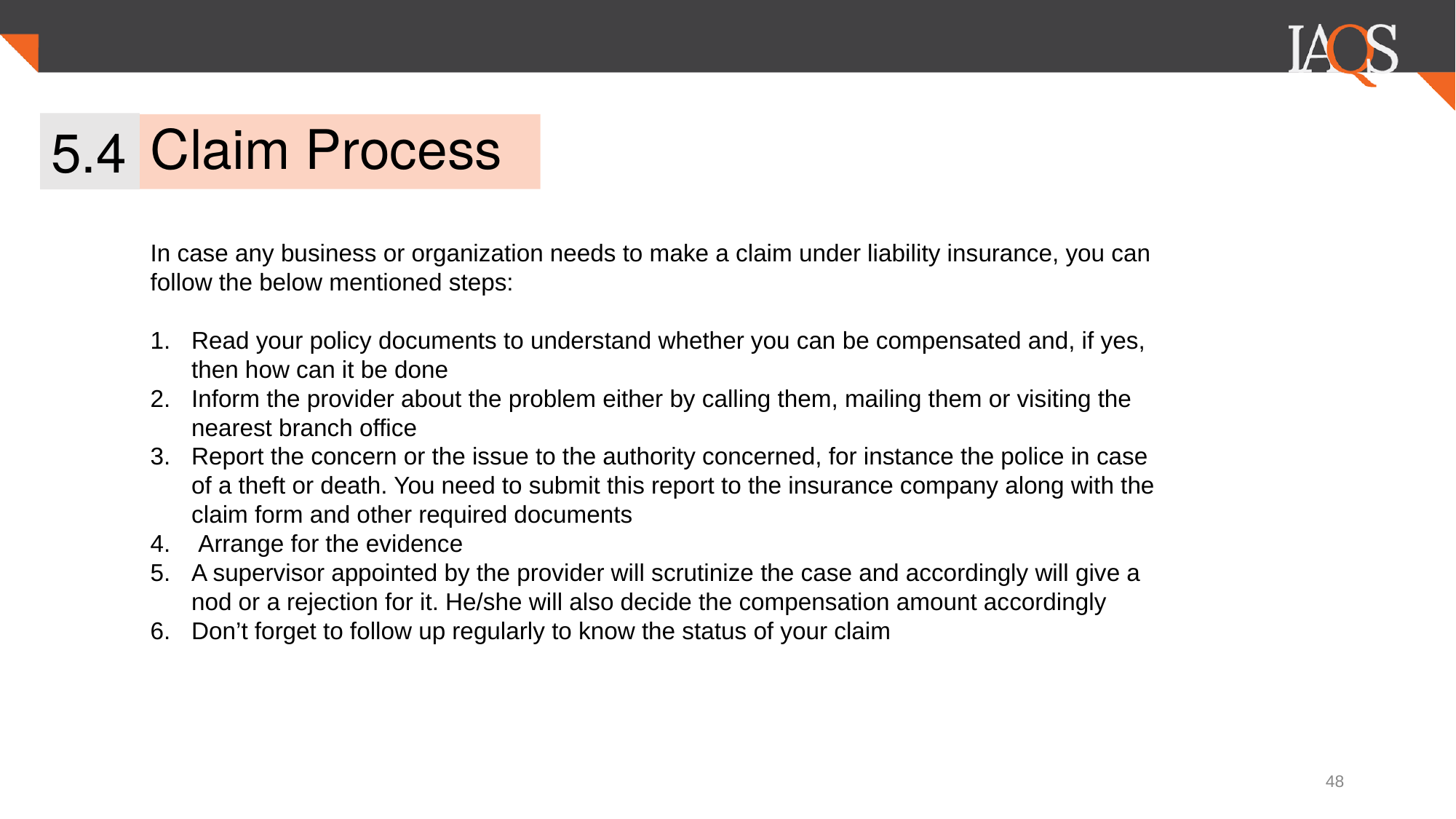

5.4
# Claim Process
In case any business or organization needs to make a claim under liability insurance, you can follow the below mentioned steps:

Read your policy documents to understand whether you can be compensated and, if yes, then how can it be done
Inform the provider about the problem either by calling them, mailing them or visiting the nearest branch office
Report the concern or the issue to the authority concerned, for instance the police in case of a theft or death. You need to submit this report to the insurance company along with the claim form and other required documents
 Arrange for the evidence
A supervisor appointed by the provider will scrutinize the case and accordingly will give a nod or a rejection for it. He/she will also decide the compensation amount accordingly
Don’t forget to follow up regularly to know the status of your claim
48